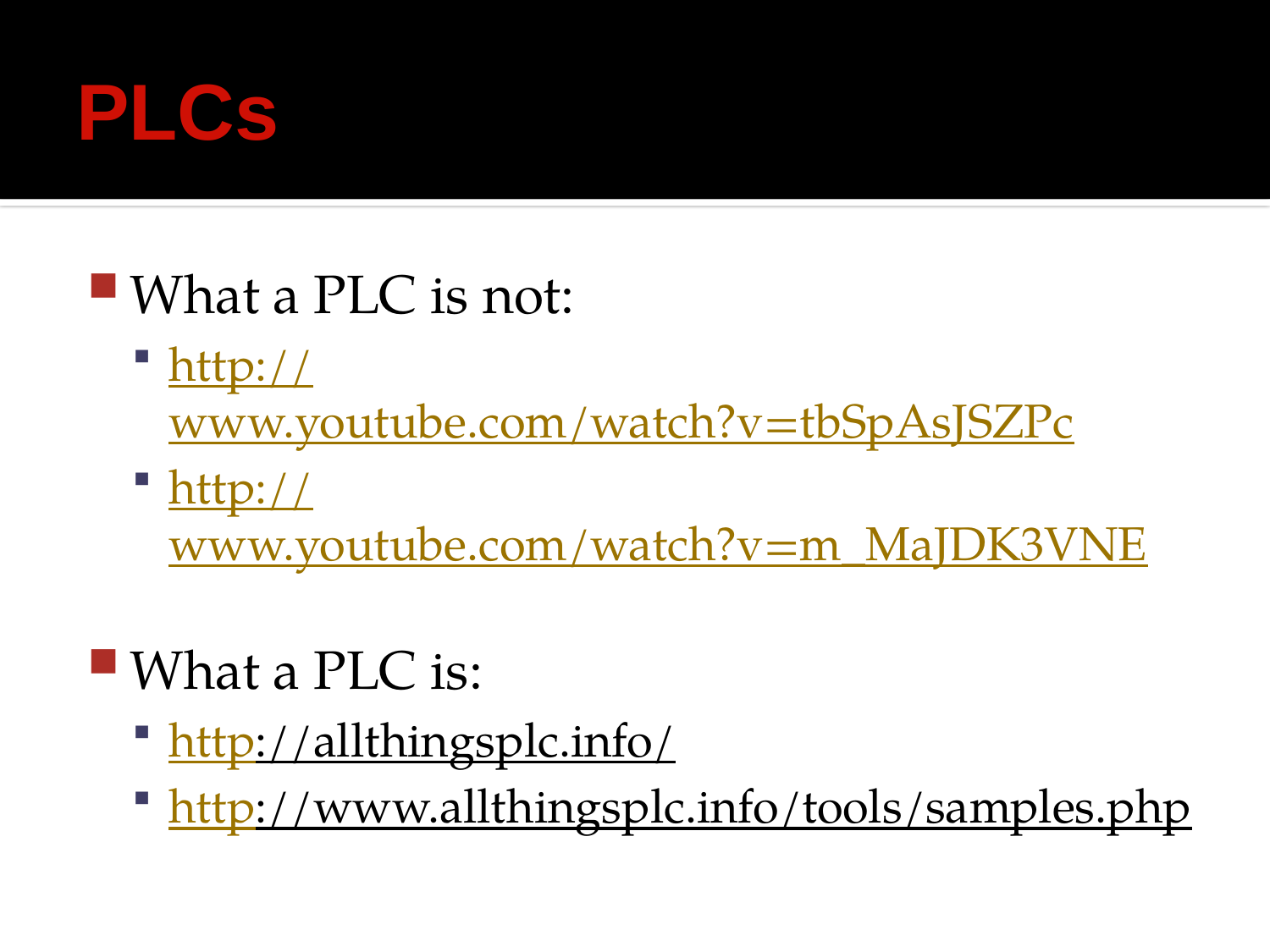

# PLCs
What a PLC is not:
http://www.youtube.com/watch?v=tbSpAsJSZPc
http://www.youtube.com/watch?v=m_MaJDK3VNE

What a PLC is:
http://allthingsplc.info/
http://www.allthingsplc.info/tools/samples.php